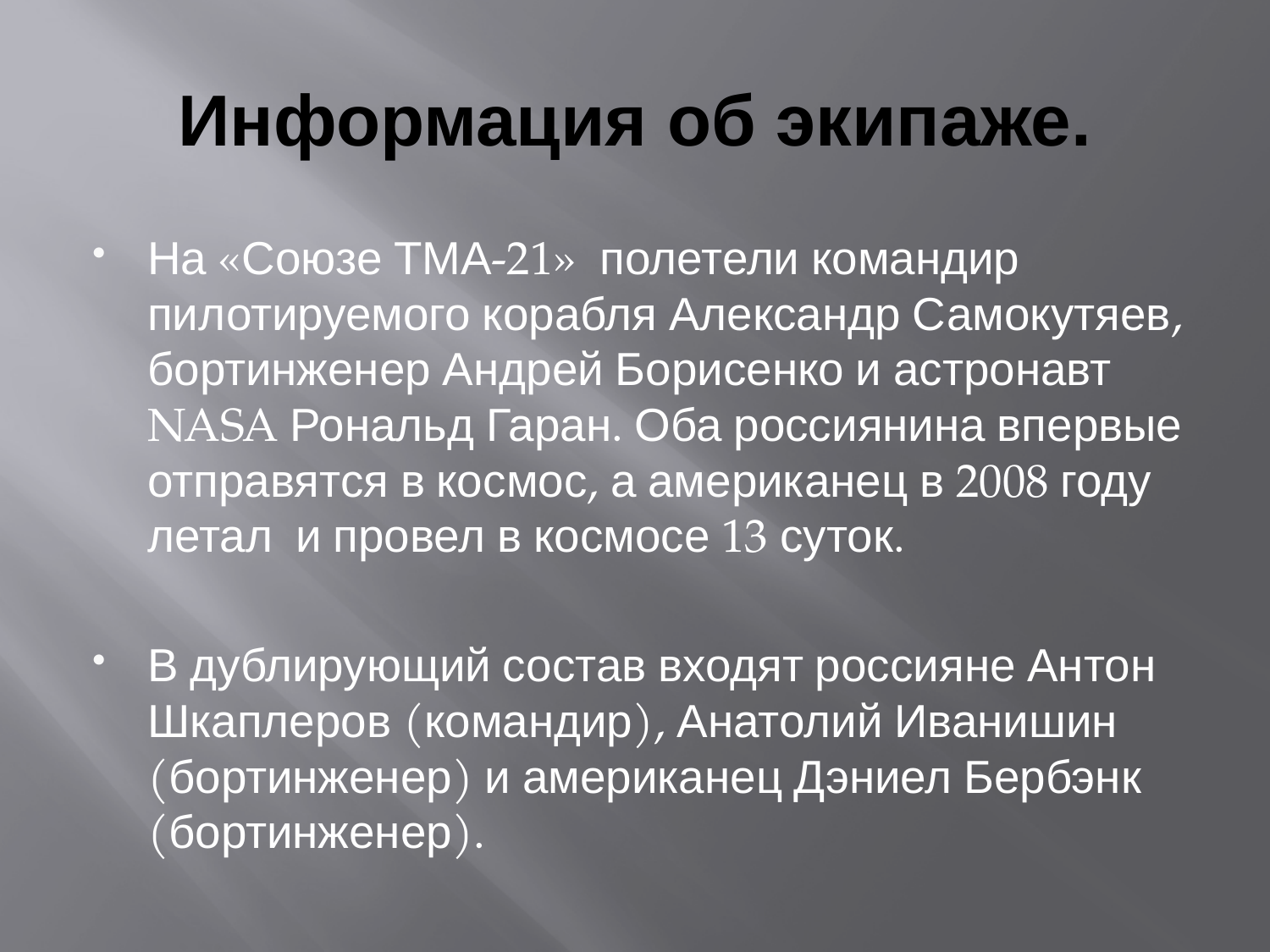

# Информация об экипаже.
На «Союзе ТМА-21»  полетели командир пилотируемого корабля Александр Самокутяев, бортинженер Андрей Борисенко и астронавт NASA Рональд Гаран. Оба россиянина впервые отправятся в космос, а американец в 2008 году летал  и провел в космосе 13 суток.

В дублирующий состав входят россияне Антон Шкаплеров (командир), Анатолий Иванишин (бортинженер) и американец Дэниел Бербэнк (бортинженер).